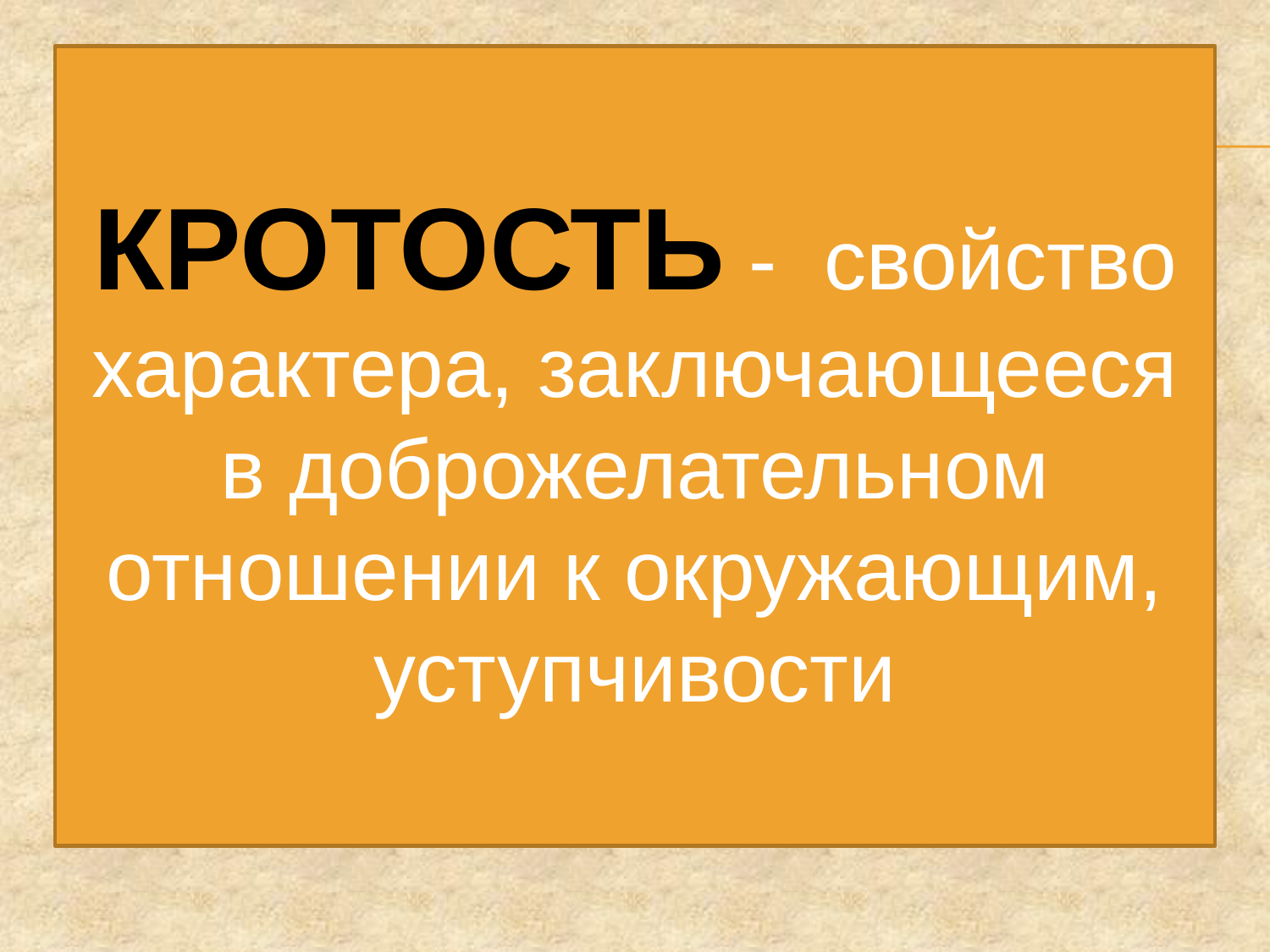

КРОТОСТЬ -  свойство характера, заключающееся в доброжелательном отношении к окружающим, уступчивости